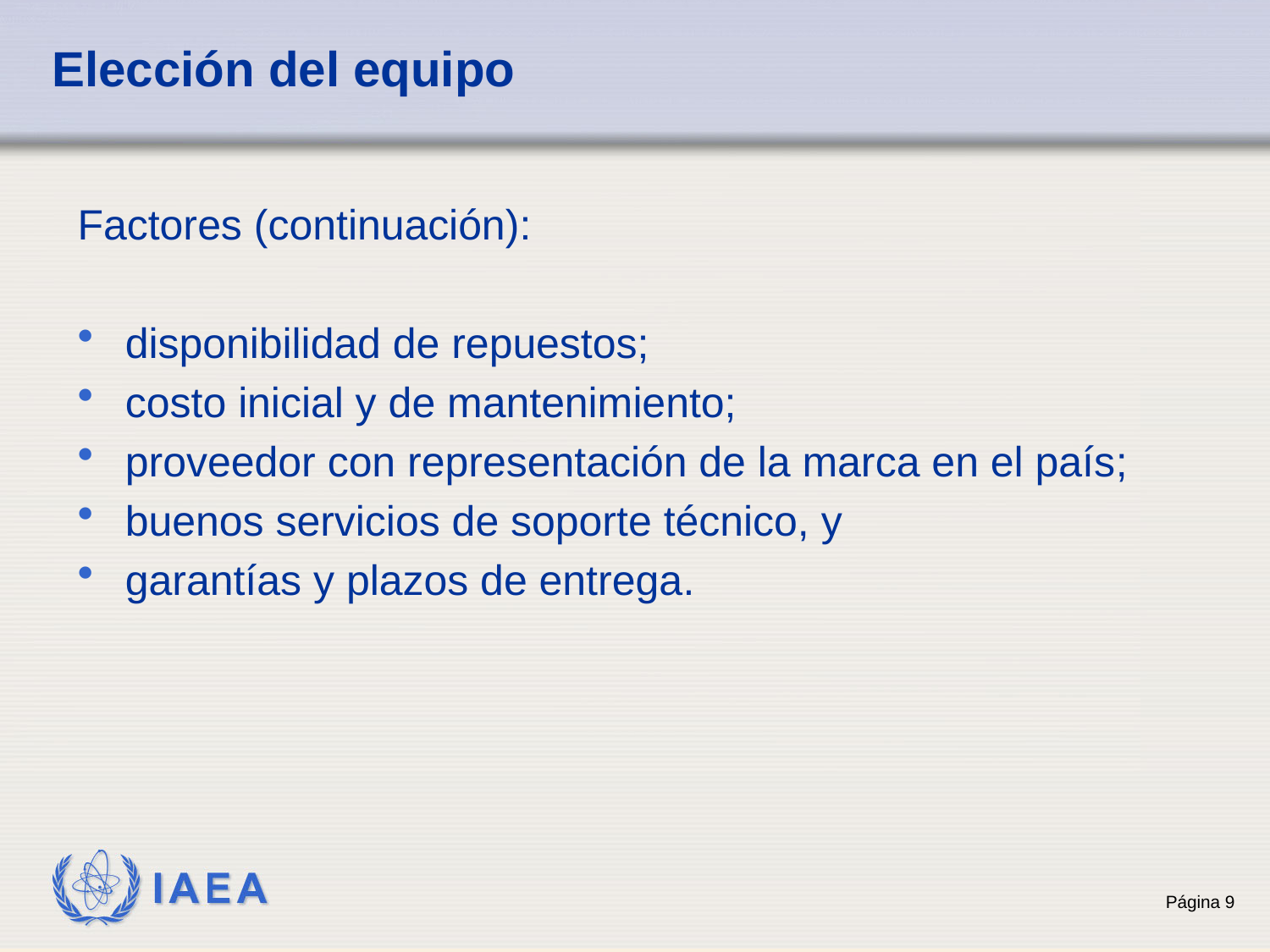

# Elección del equipo
Factores (continuación):

disponibilidad de repuestos;
costo inicial y de mantenimiento;
proveedor con representación de la marca en el país;
buenos servicios de soporte técnico, y
garantías y plazos de entrega.
9